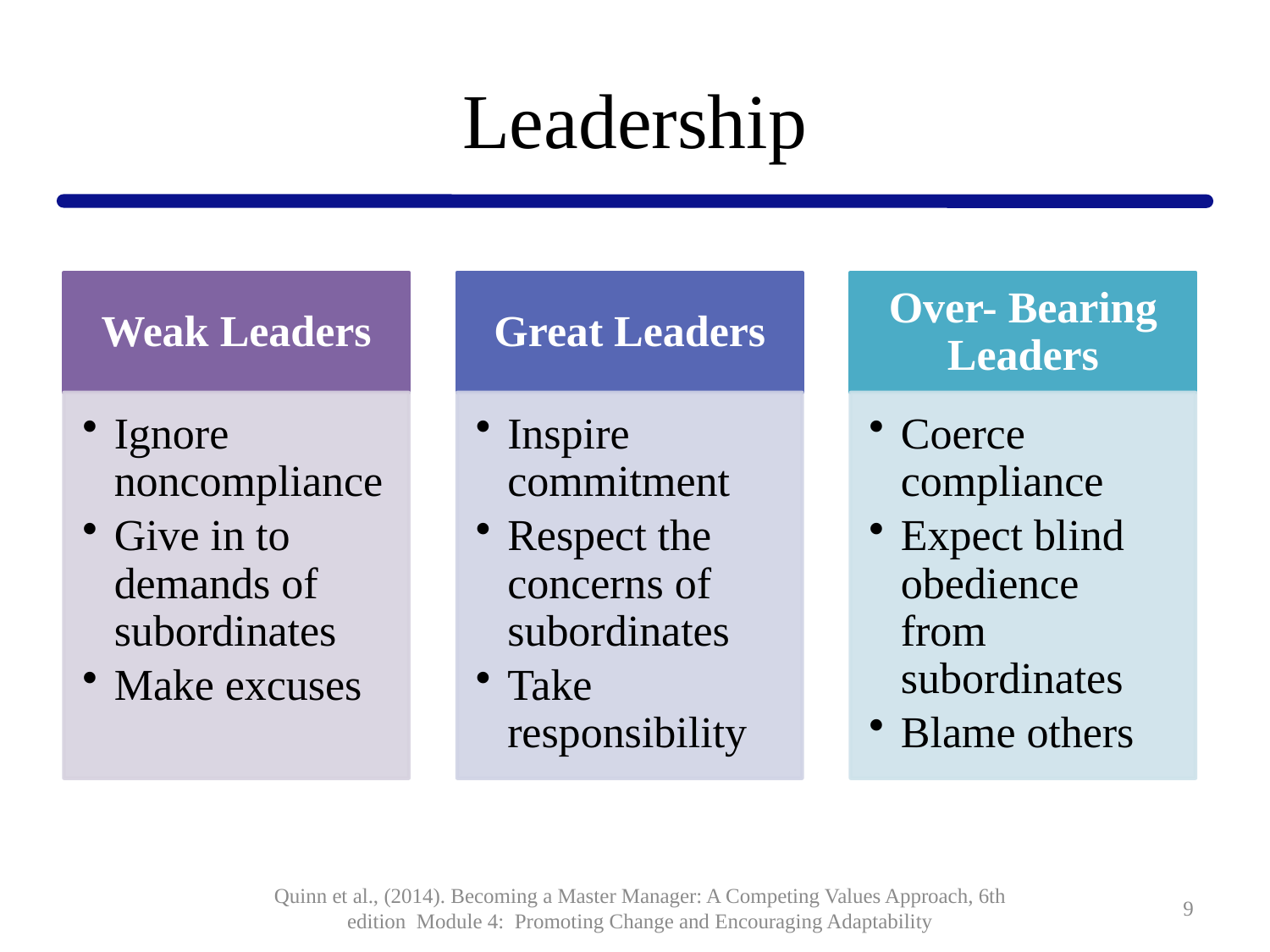

# Leadership
Weak Leaders
Ignore noncompliance
Give in to demands of subordinates
Make excuses
Great Leaders
Inspire
commitment
Respect the concerns of subordinates
Take responsibility
Over- Bearing Leaders
Coerce
compliance
Expect blind obedience from subordinates
Blame others
Quinn et al., (2014). Becoming a Master Manager: A Competing Values Approach, 6th edition  Module 4:  Promoting Change and Encouraging Adaptability
9